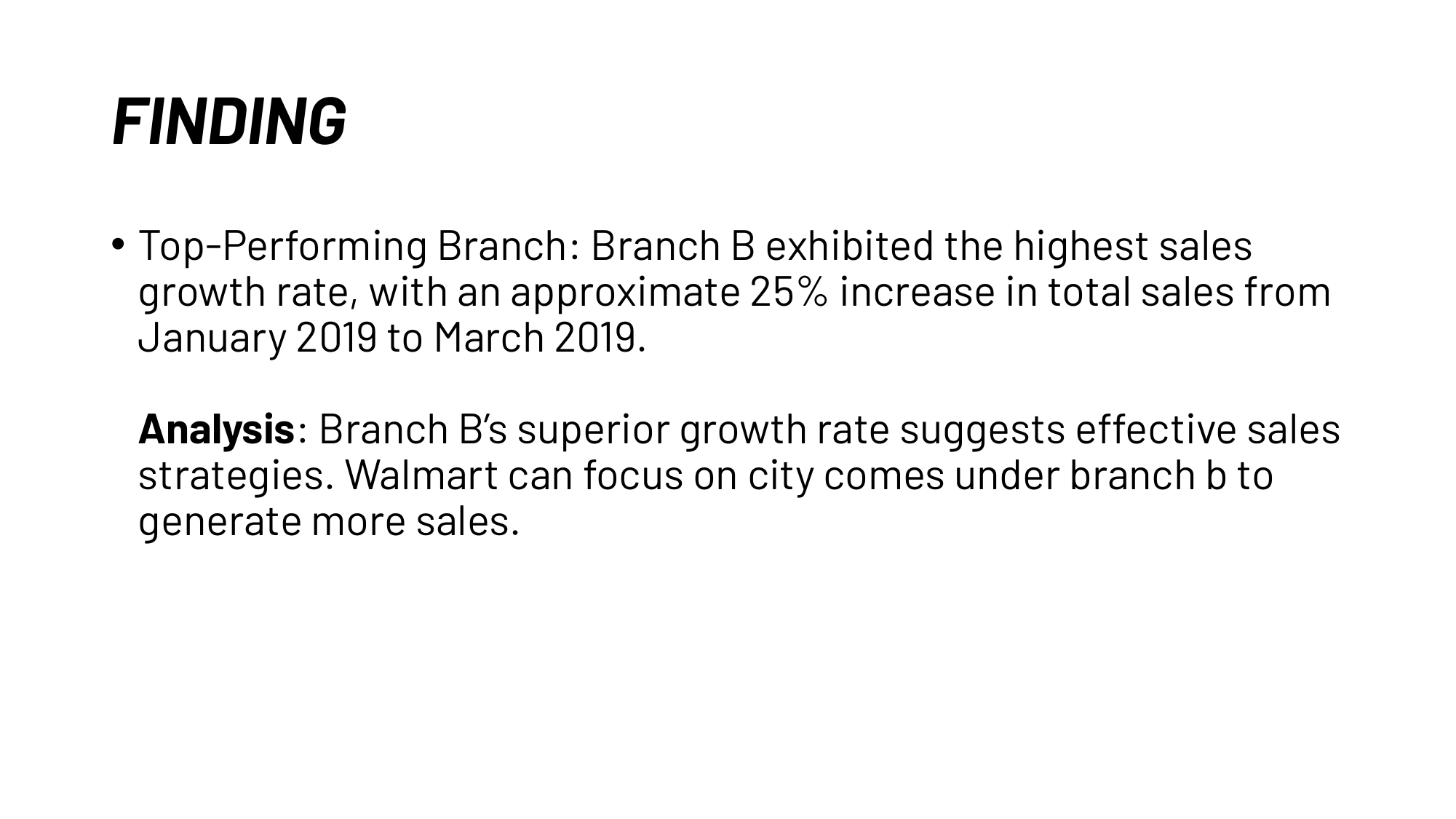

# FINDING
Top-Performing Branch: Branch B exhibited the highest sales growth rate, with an approximate 25% increase in total sales from January 2019 to March 2019.
Analysis: Branch B’s superior growth rate suggests effective sales strategies. Walmart can focus on city comes under branch b to generate more sales.